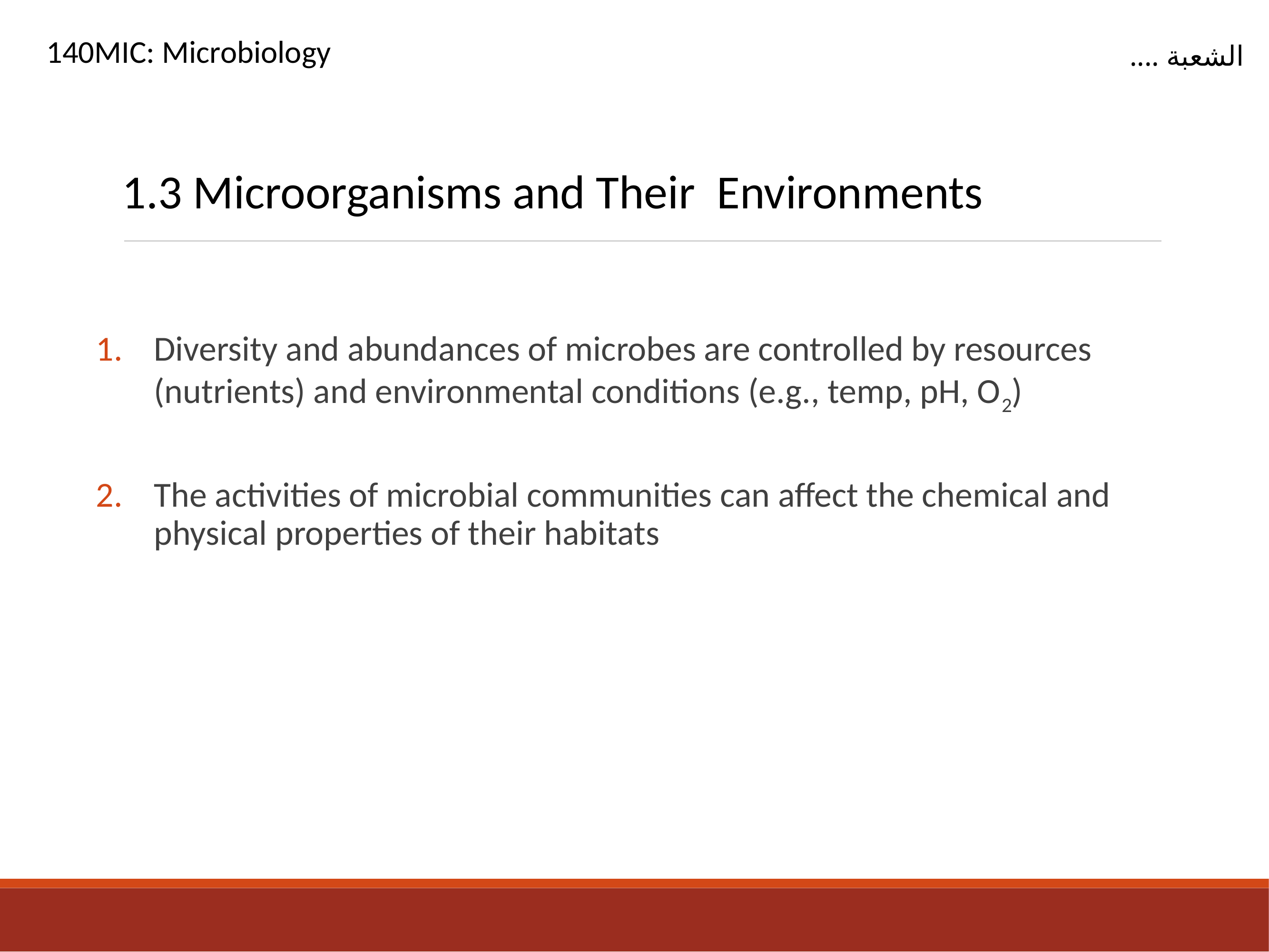

140MIC: Microbiology
الشعبة ....
1.3 Microorganisms and Their  Environments

Diversity and abundances of microbes are controlled by resources (nutrients) and environmental conditions (e.g., temp, pH, O2)

The activities of microbial communities can affect the chemical and physical properties of their habitats